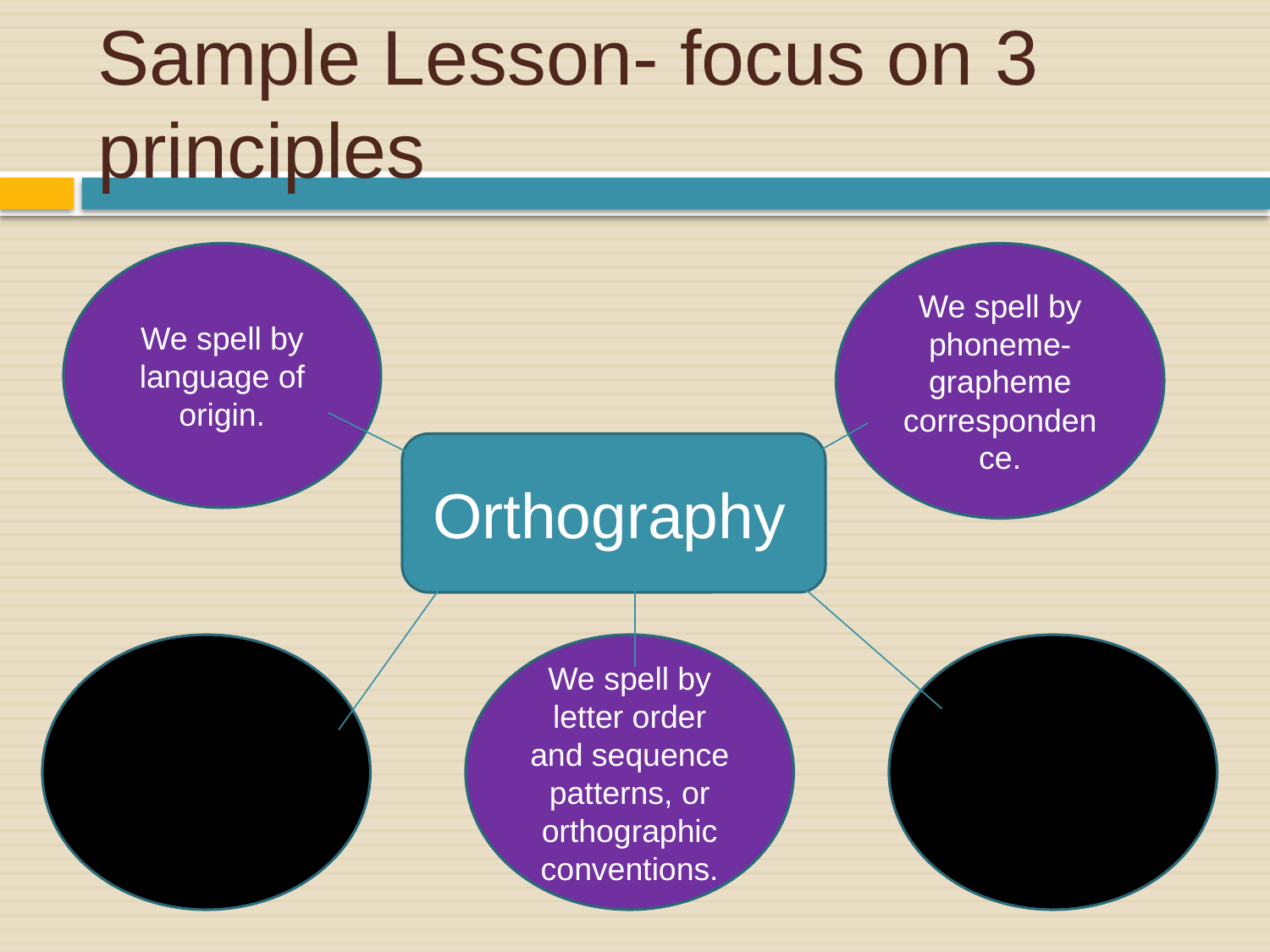

# Sample Lesson- focus on 3  principles
We spell by language of origin.
We spell by phoneme-grapheme correspondence.
Orthography
We spell position of phoneme or grapheme in a word.
We spell by letter order and sequence patterns, or orthographic conventions.
We spell by meaning (morphology) and part of speech.